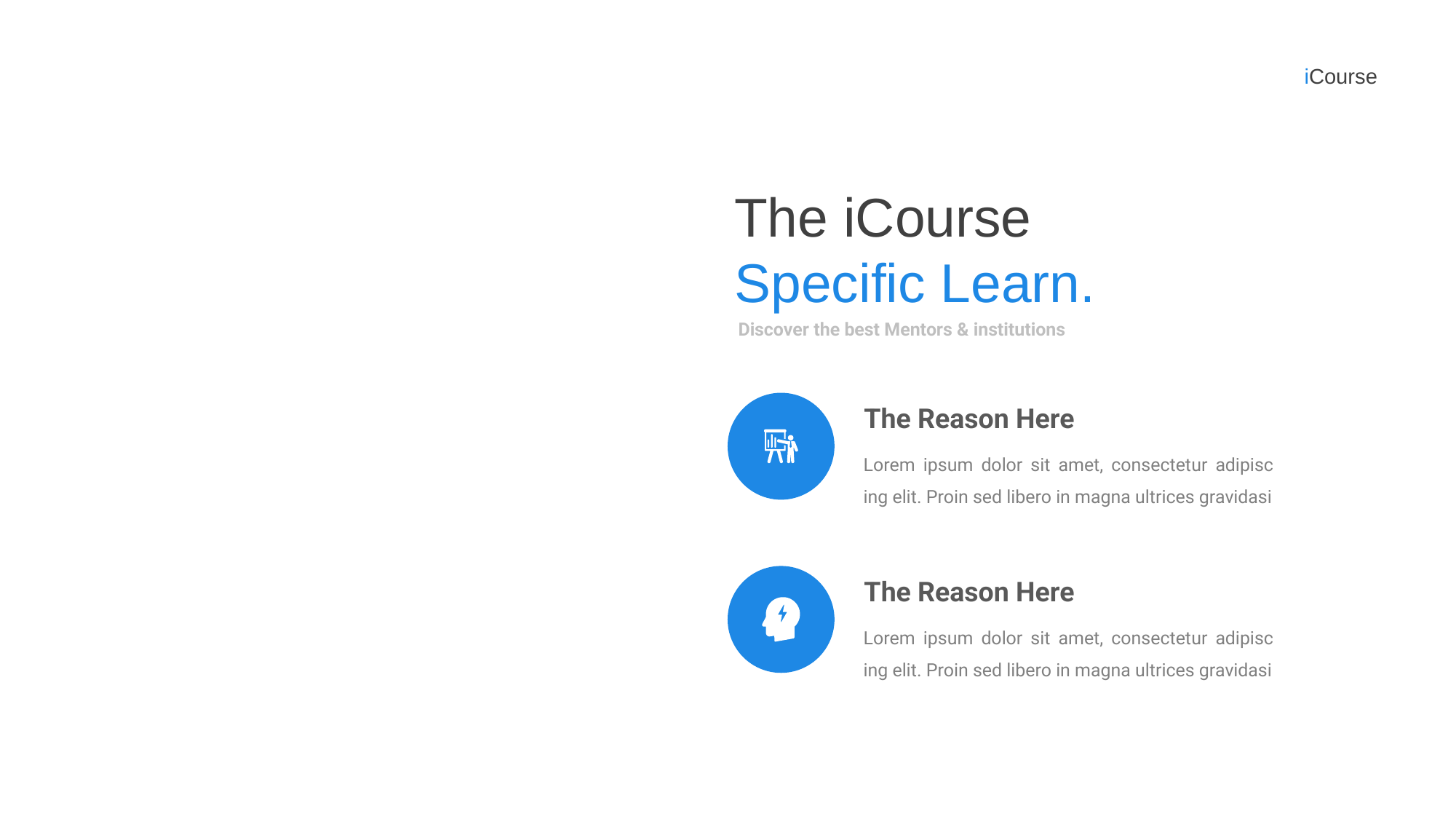

iCourse

The iCourse Specific Learn.
Discover the best Mentors & institutions

The Reason Here

Lorem ipsum dolor sit amet, consectetur adipisc ing elit. Proin sed libero in magna ultrices gravidasi

The Reason Here

Lorem ipsum dolor sit amet, consectetur adipisc ing elit. Proin sed libero in magna ultrices gravidasi